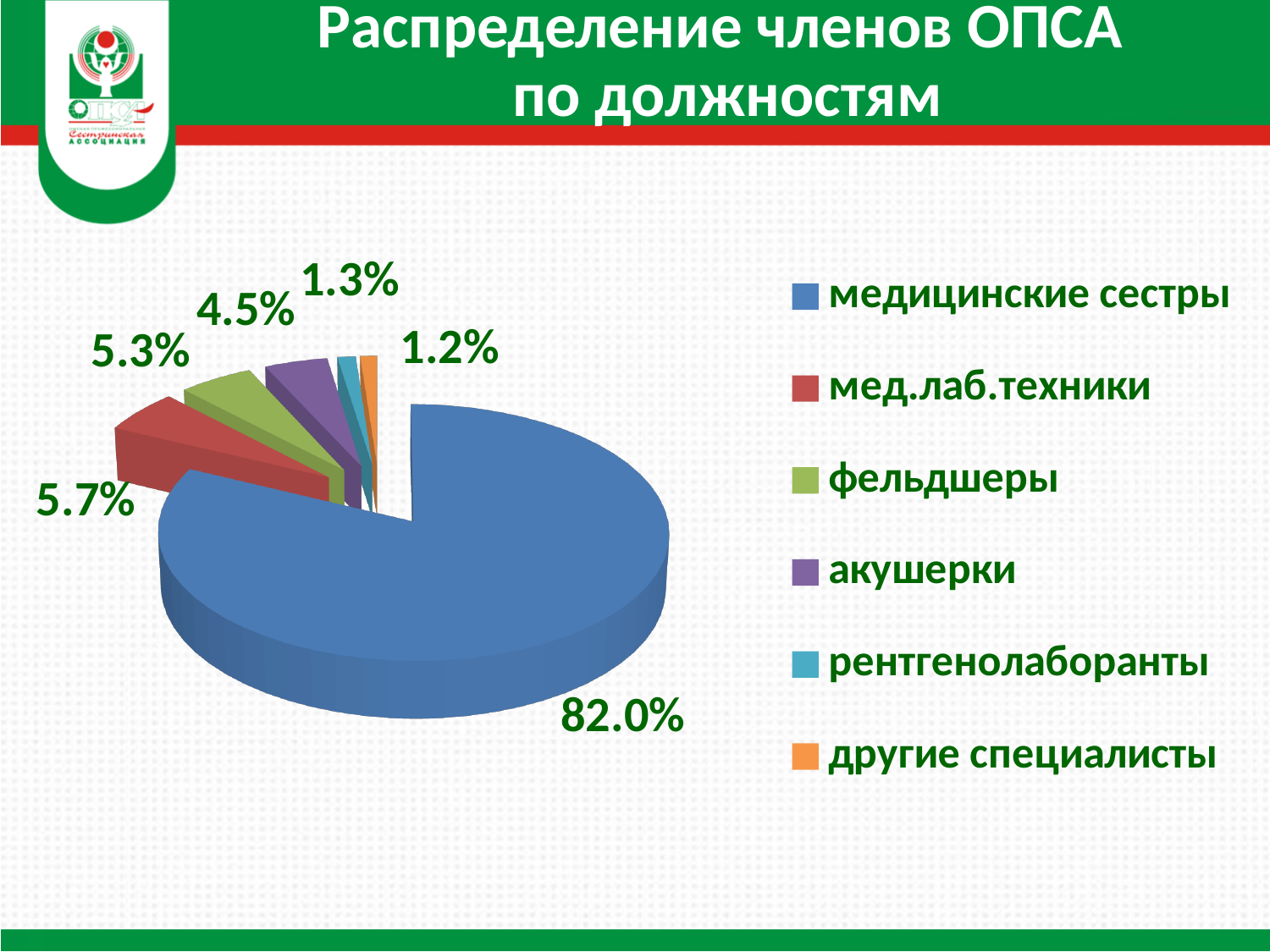

Распределение членов ОПСА
по должностям

[unsupported chart]